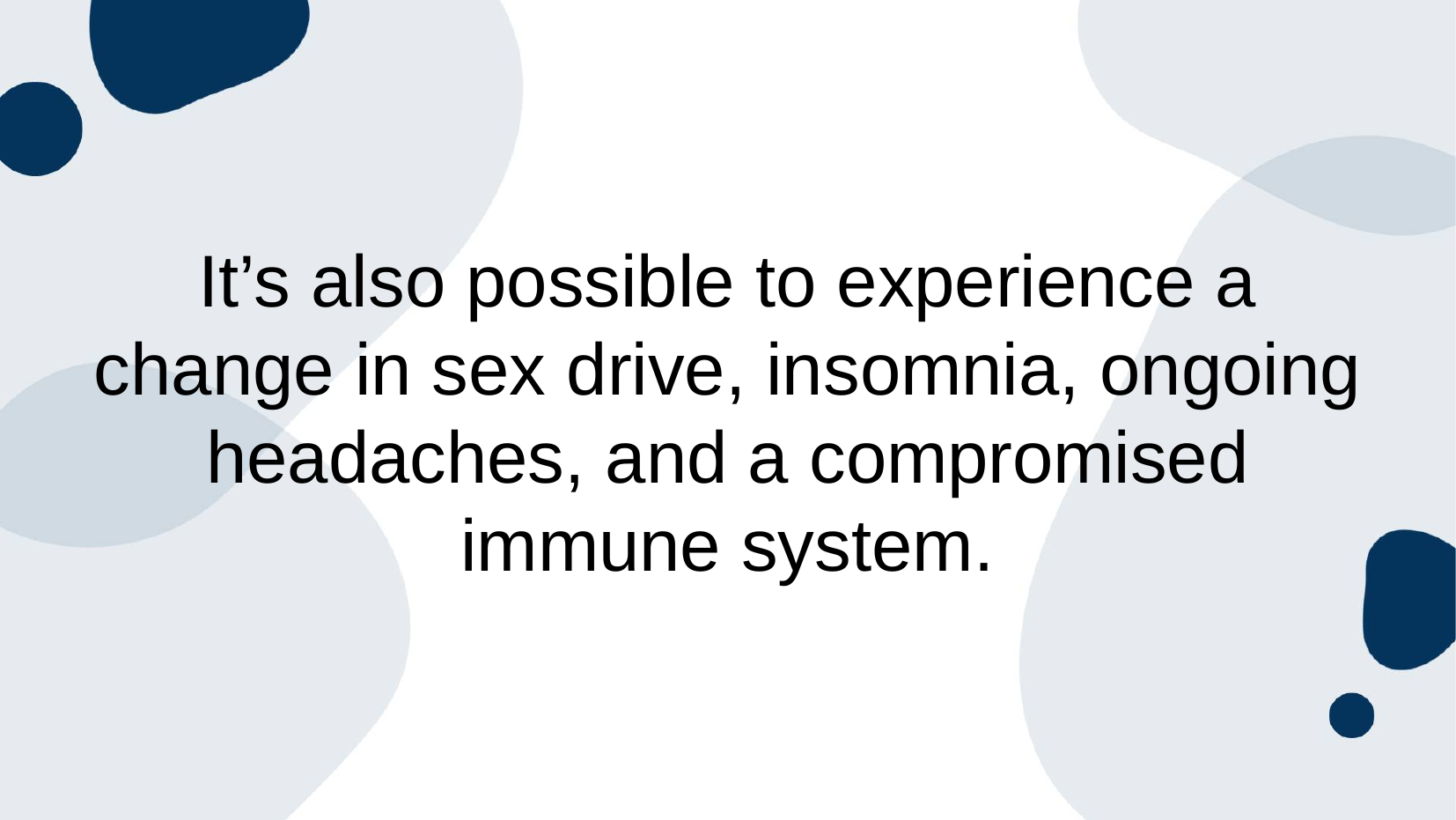

It’s also possible to experience a change in sex drive, insomnia, ongoing headaches, and a compromised immune system.